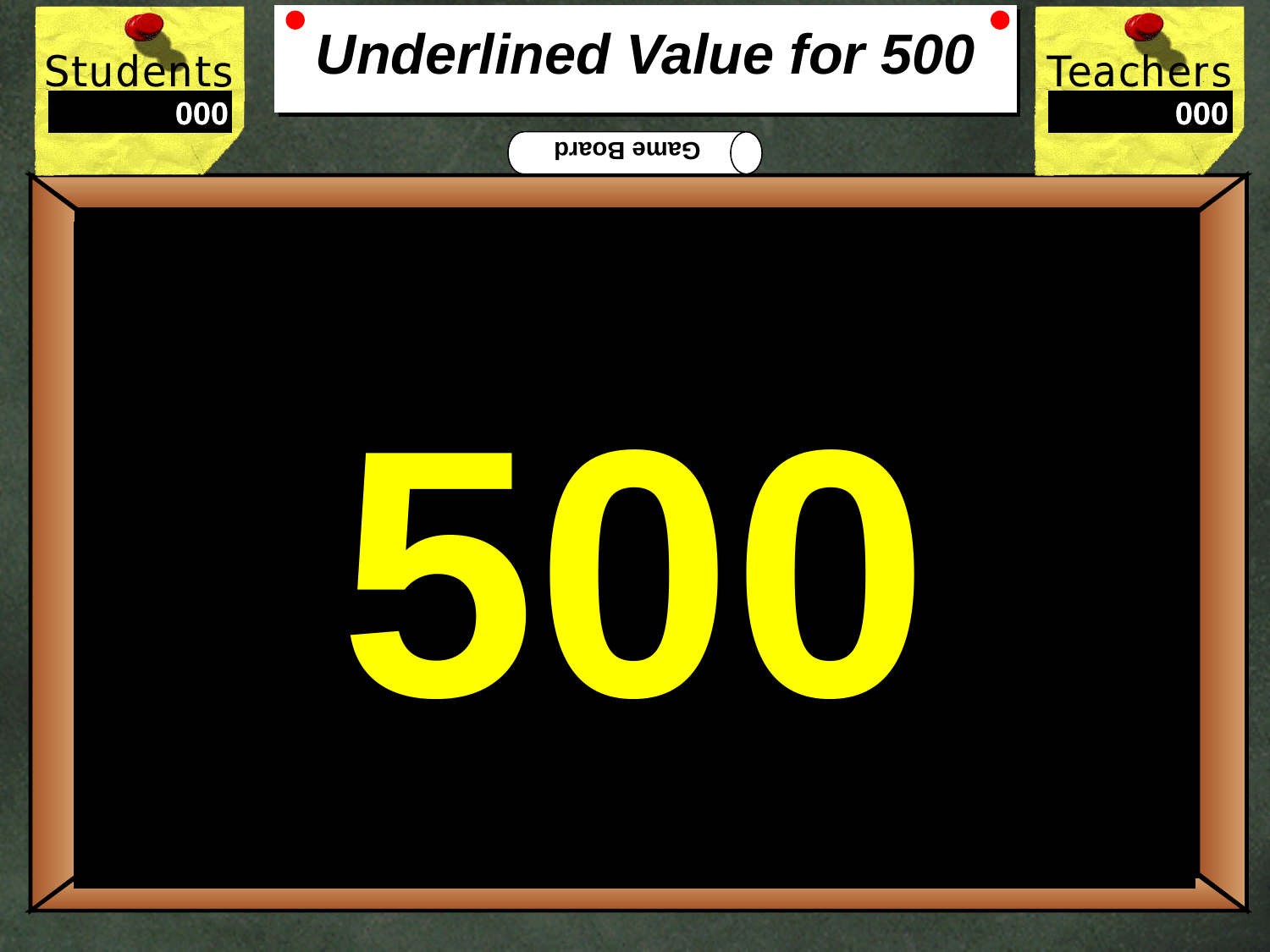

# Underlined Value for 500
What is the underlined Value?
734
500